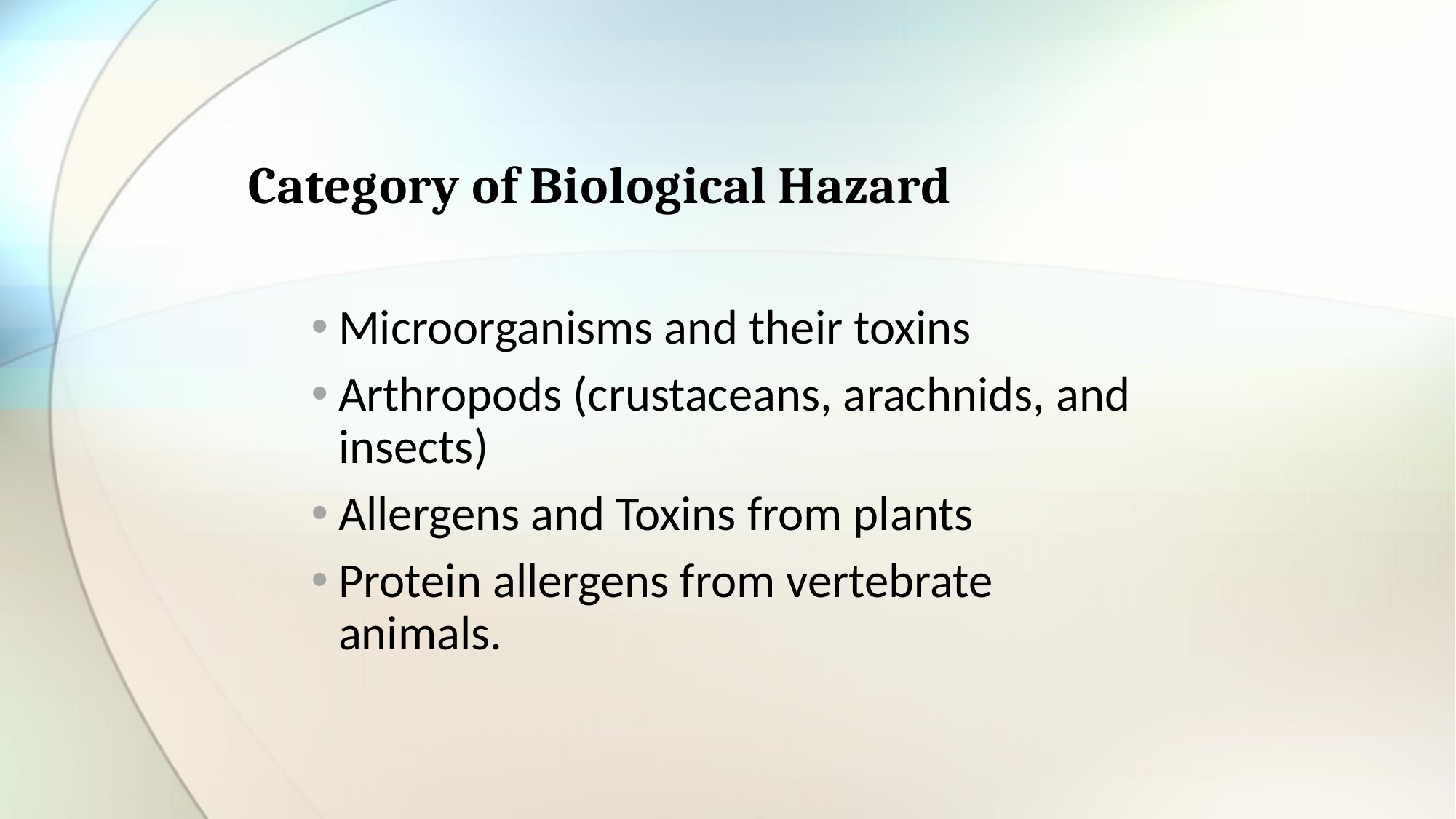

# Category of Biological Hazard
Microorganisms and their toxins
Arthropods (crustaceans, arachnids, and insects)
Allergens and Toxins from plants
Protein allergens from vertebrate animals.